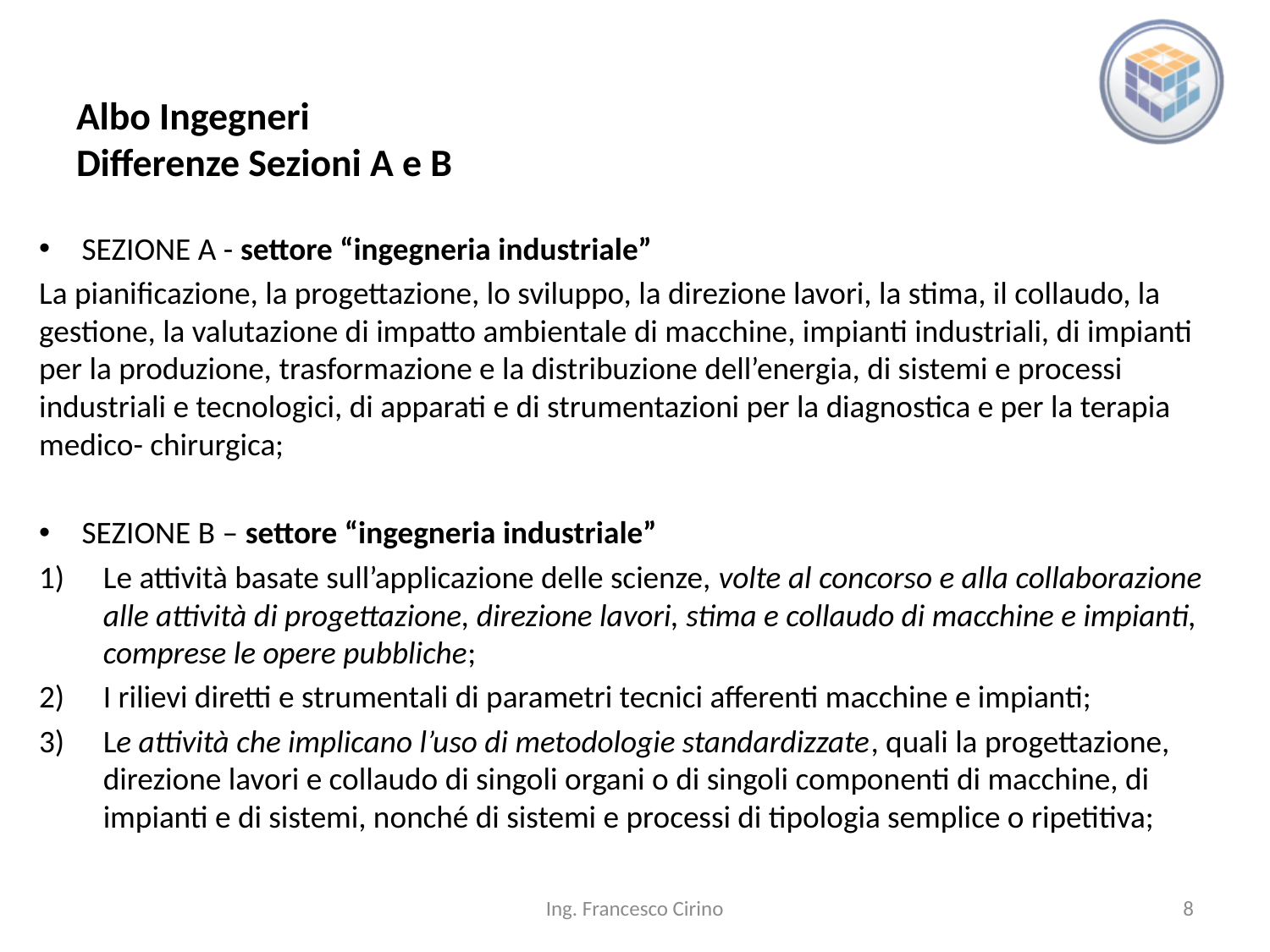

# Albo Ingegneri Differenze Sezioni A e B
SEZIONE A - settore “ingegneria industriale”
La pianificazione, la progettazione, lo sviluppo, la direzione lavori, la stima, il collaudo, la gestione, la valutazione di impatto ambientale di macchine, impianti industriali, di impianti per la produzione, trasformazione e la distribuzione dell’energia, di sistemi e processi industriali e tecnologici, di apparati e di strumentazioni per la diagnostica e per la terapia medico- chirurgica;

SEZIONE B – settore “ingegneria industriale”
Le attività basate sull’applicazione delle scienze, volte al concorso e alla collaborazione alle attività di progettazione, direzione lavori, stima e collaudo di macchine e impianti, comprese le opere pubbliche;
I rilievi diretti e strumentali di parametri tecnici afferenti macchine e impianti;
Le attività che implicano l’uso di metodologie standardizzate, quali la progettazione, direzione lavori e collaudo di singoli organi o di singoli componenti di macchine, di impianti e di sistemi, nonché di sistemi e processi di tipologia semplice o ripetitiva;

Ing. Francesco Cirino
8